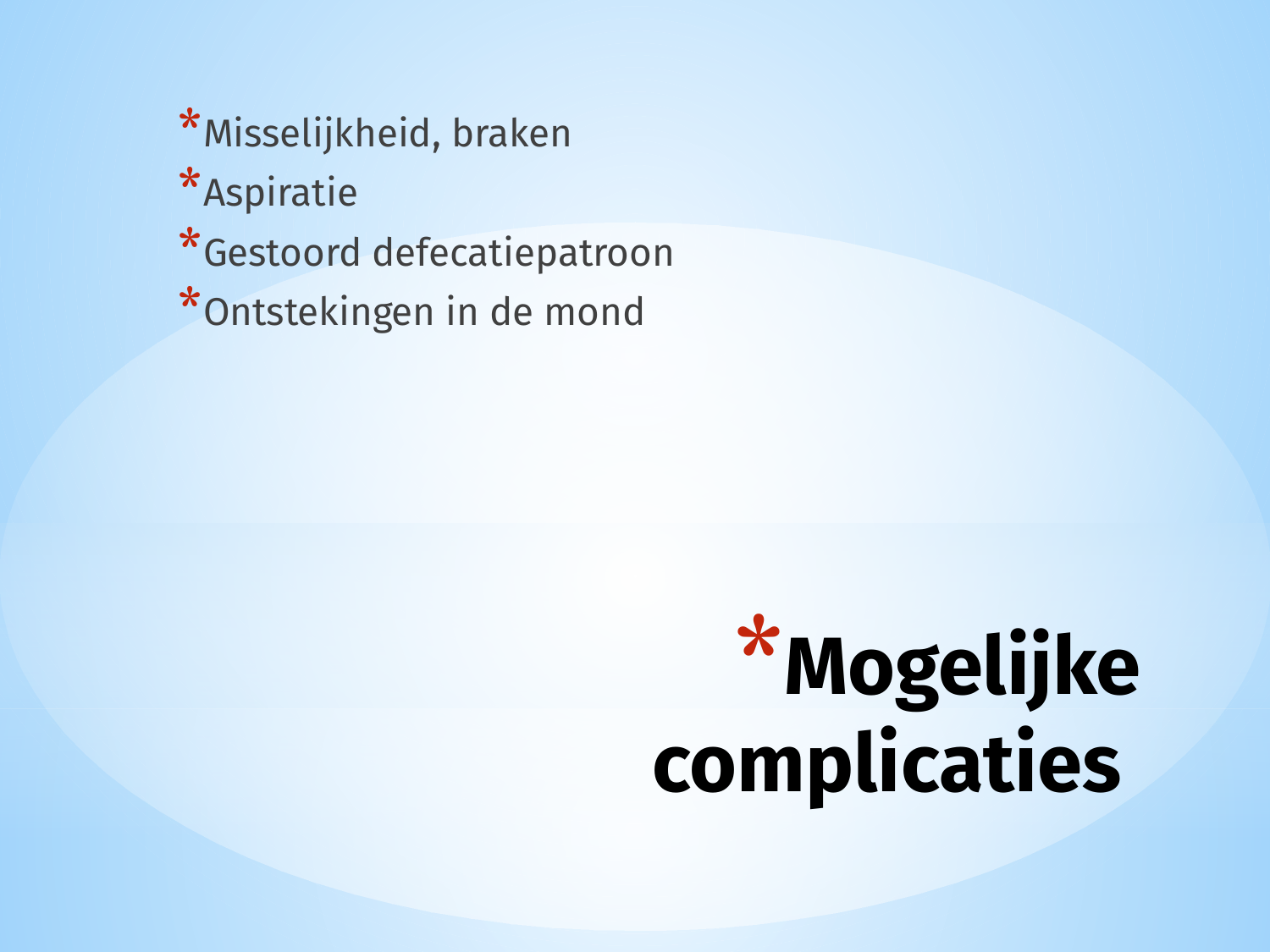

Misselijkheid, braken
Aspiratie
Gestoord defecatiepatroon
Ontstekingen in de mond
# Mogelijke complicaties